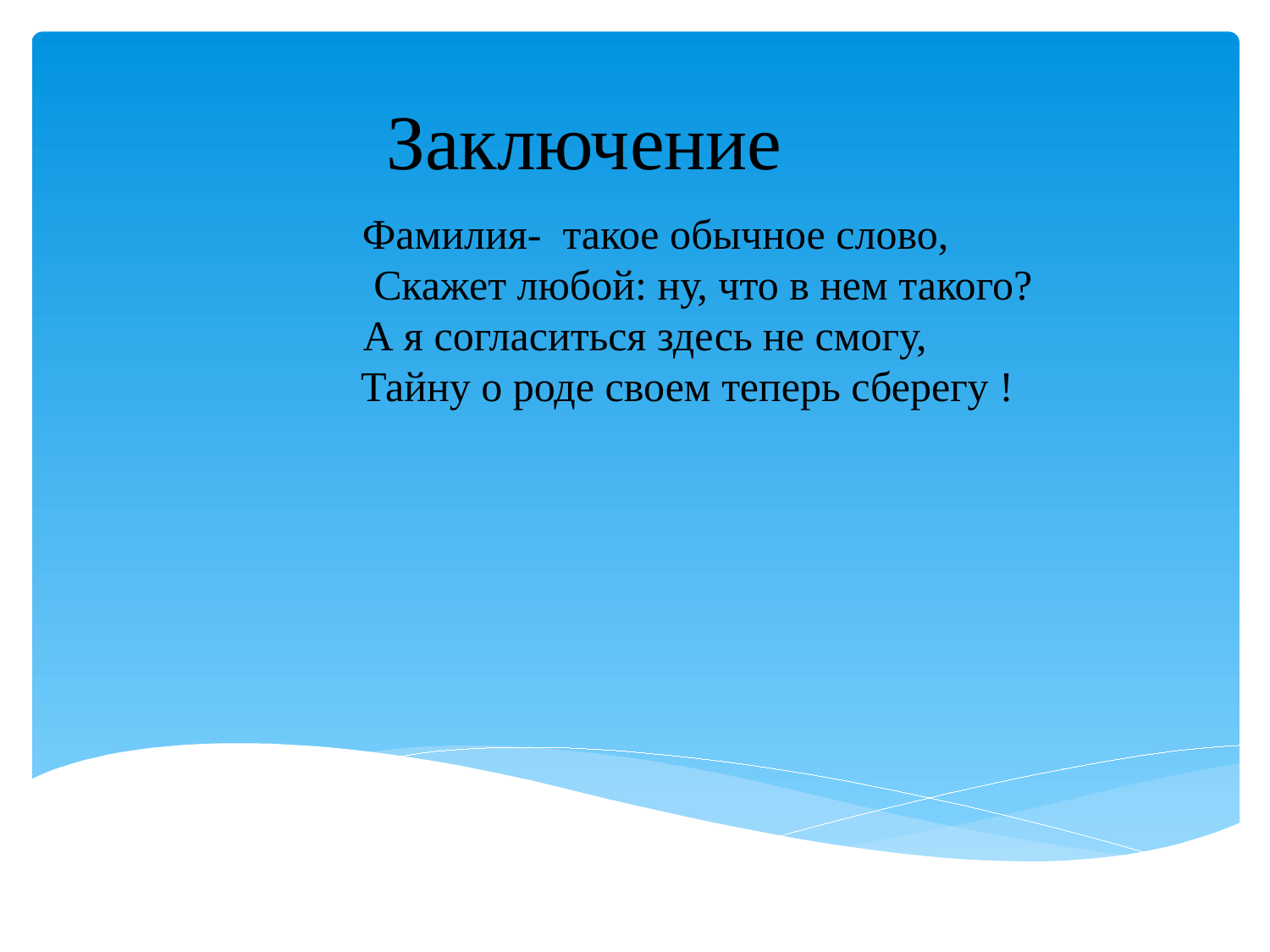

#
Заключение
  Фамилия-  такое обычное слово,
           Скажет любой: ну, что в нем такого?
А я согласиться здесь не смогу,
        Тайну о роде своем теперь сберегу !